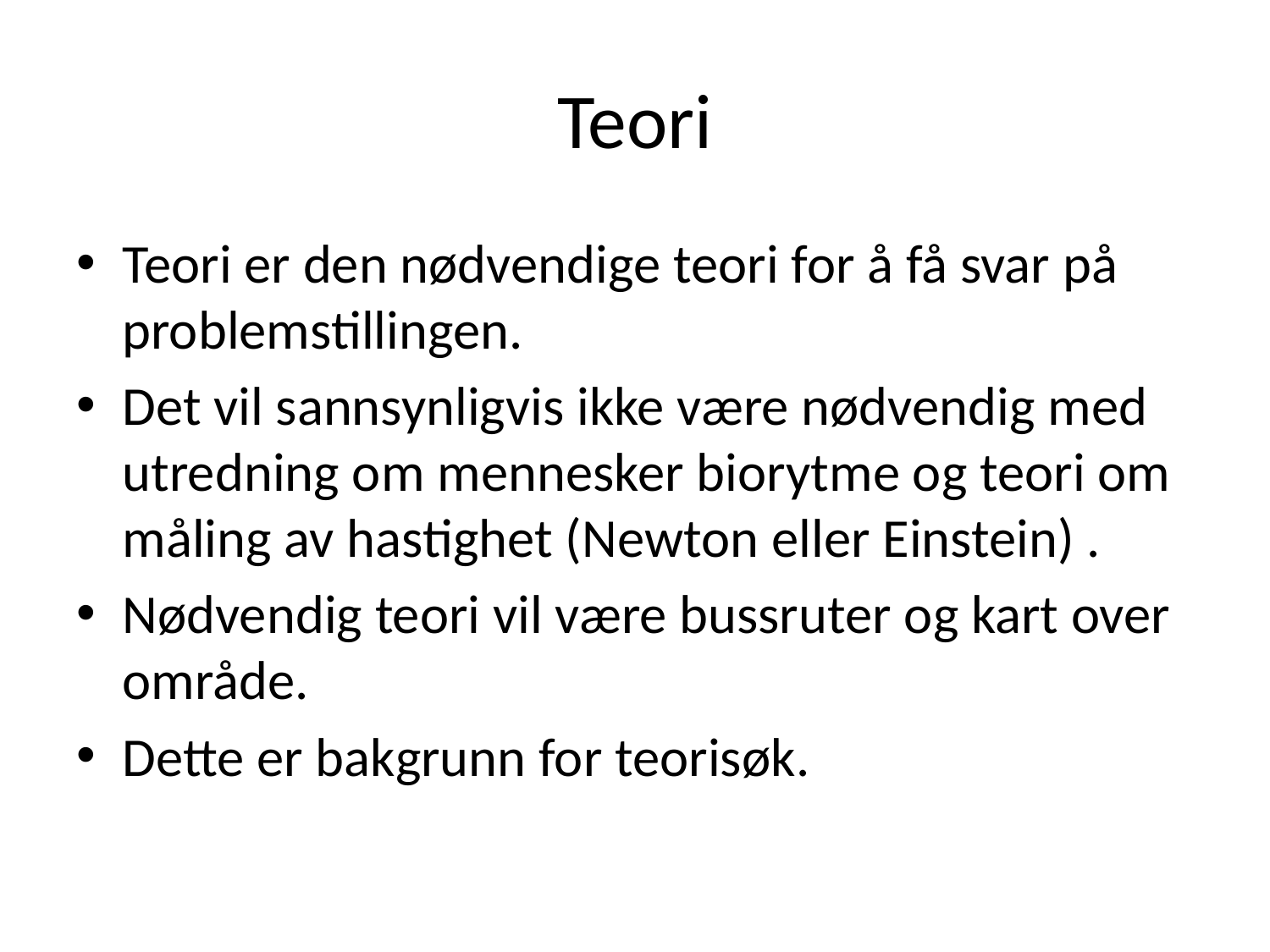

# Teori
Teori er den nødvendige teori for å få svar på problemstillingen.
Det vil sannsynligvis ikke være nødvendig med utredning om mennesker biorytme og teori om måling av hastighet (Newton eller Einstein) .
Nødvendig teori vil være bussruter og kart over område.
Dette er bakgrunn for teorisøk.